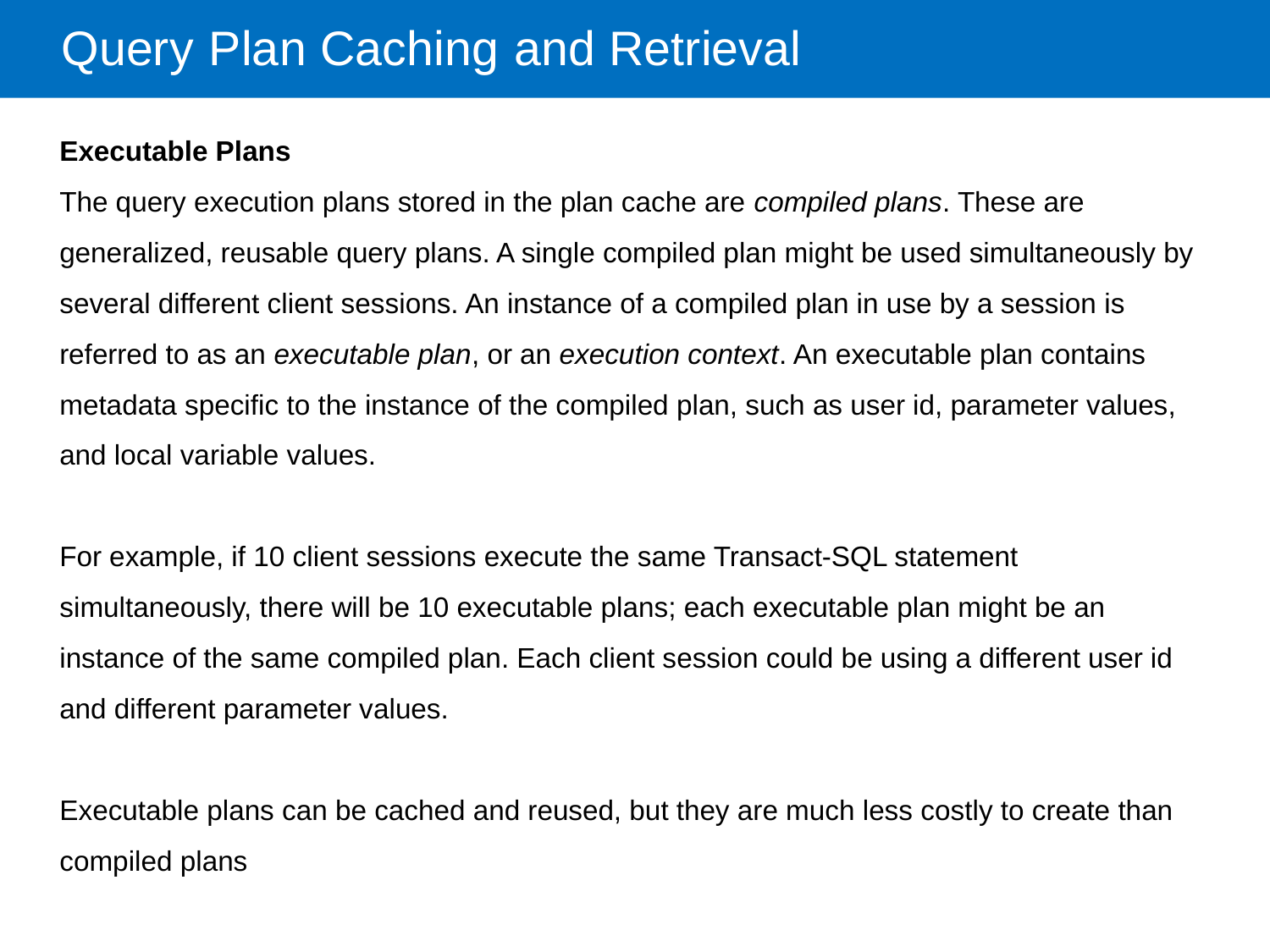

# Query Plan Caching and Retrieval
Executable Plans
The query execution plans stored in the plan cache are compiled plans. These are generalized, reusable query plans. A single compiled plan might be used simultaneously by several different client sessions. An instance of a compiled plan in use by a session is referred to as an executable plan, or an execution context. An executable plan contains metadata specific to the instance of the compiled plan, such as user id, parameter values, and local variable values.

For example, if 10 client sessions execute the same Transact-SQL statement simultaneously, there will be 10 executable plans; each executable plan might be an instance of the same compiled plan. Each client session could be using a different user id and different parameter values.

Executable plans can be cached and reused, but they are much less costly to create than compiled plans